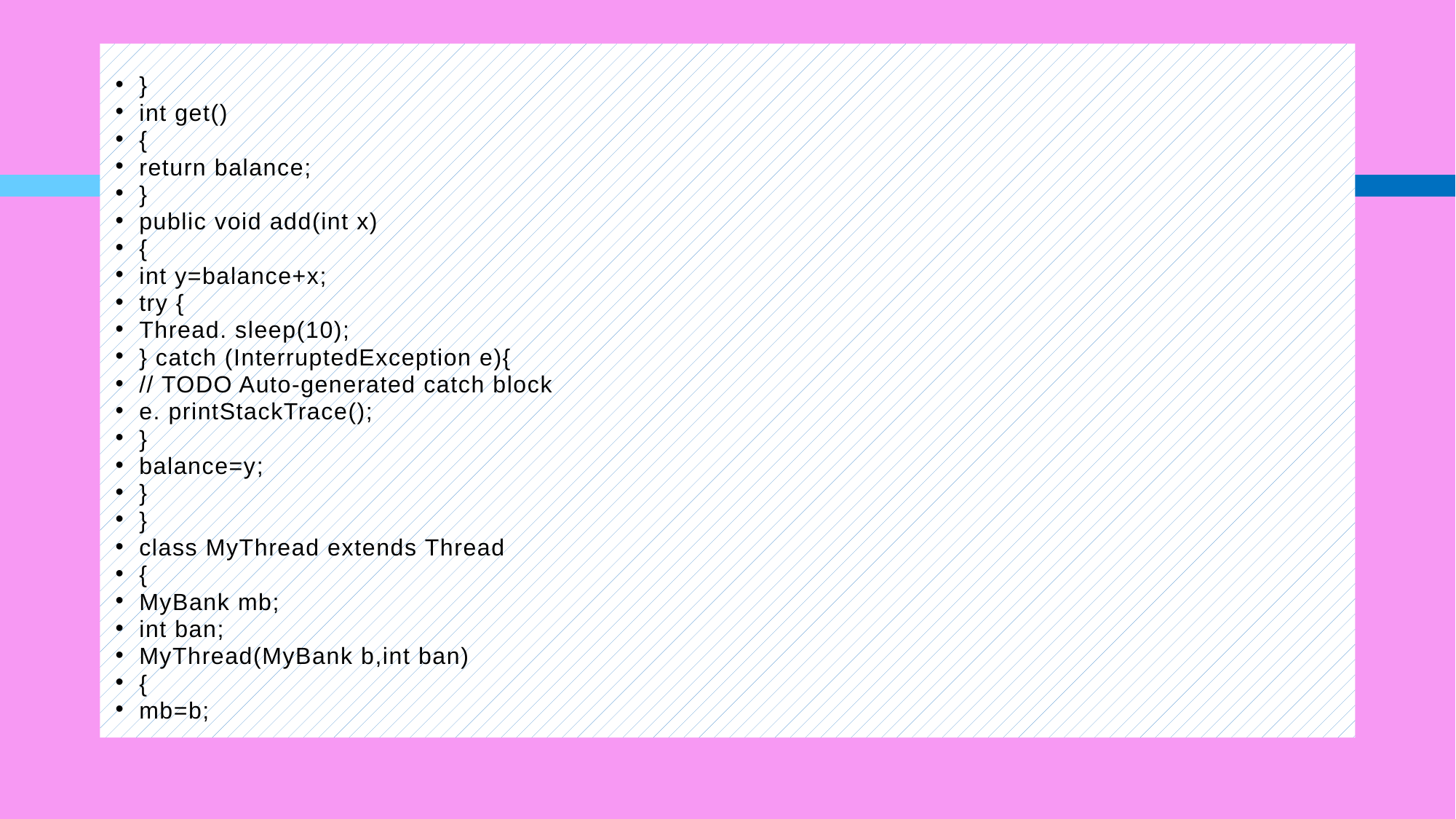

#

}
int get()
{
return balance;
}
public void add(int x)
{
int y=balance+x;
try {
Thread. sleep(10);
} catch (InterruptedException e){
// TODO Auto-generated catch block
e. printStackTrace();
}
balance=y;
}
}
class MyThread extends Thread
{
MyBank mb;
int ban;
MyThread(MyBank b,int ban)
{
mb=b;